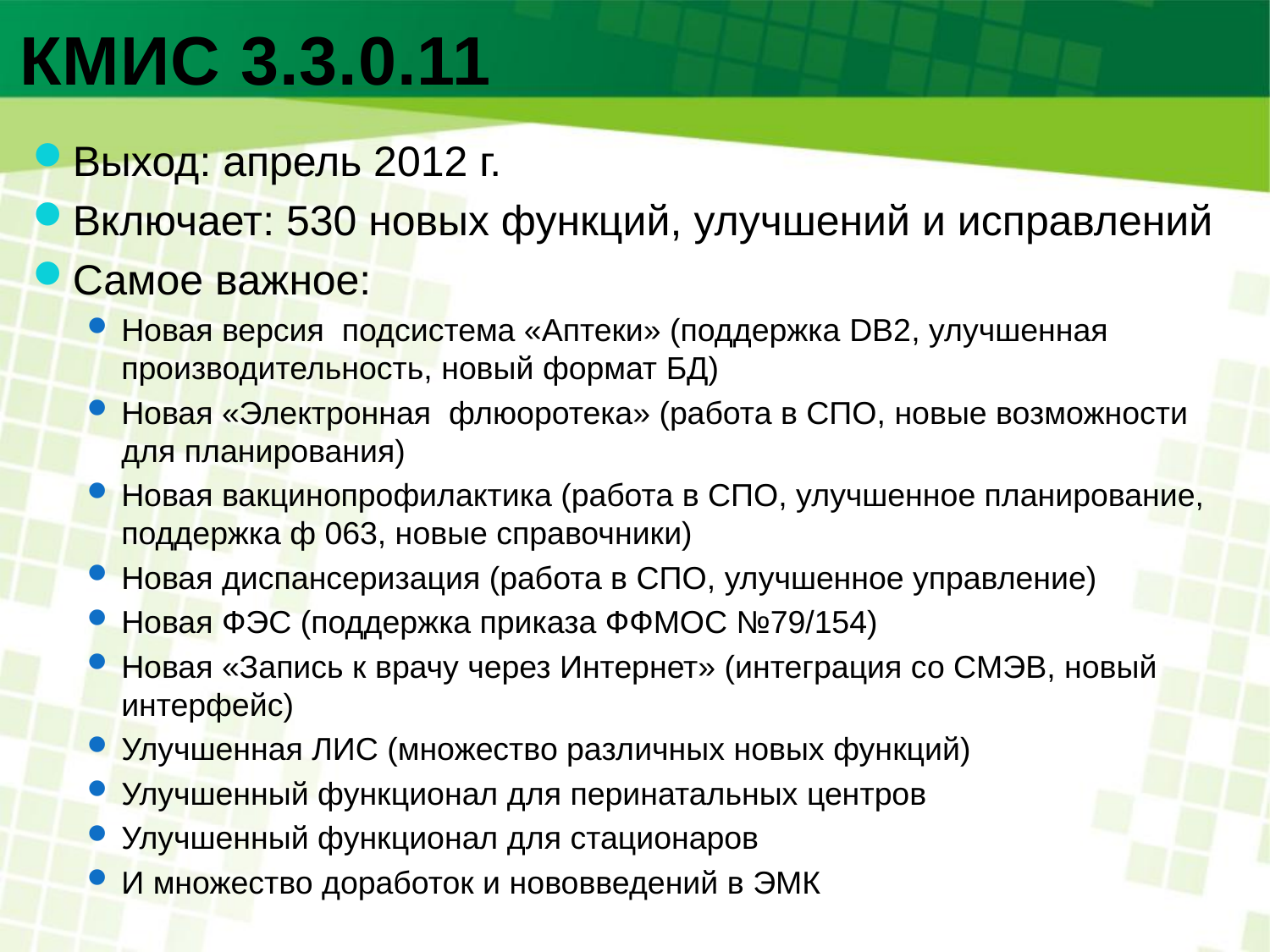

# КМИС 3.3.0.11
Выход: апрель 2012 г.
Включает: 530 новых функций, улучшений и исправлений
Самое важное:
Новая версия  подсистема «Аптеки» (поддержка DB2, улучшенная производительность, новый формат БД)
Новая «Электронная  флюоротека» (работа в СПО, новые возможности для планирования)
Новая вакцинопрофилактика (работа в СПО, улучшенное планирование, поддержка ф 063, новые справочники)
Новая диспансеризация (работа в СПО, улучшенное управление)
Новая ФЭС (поддержка приказа ФФМОС №79/154)
Новая «Запись к врачу через Интернет» (интеграция со СМЭВ, новый интерфейс)
Улучшенная ЛИС (множество различных новых функций)
Улучшенный функционал для перинатальных центров
Улучшенный функционал для стационаров
И множество доработок и нововведений в ЭМК